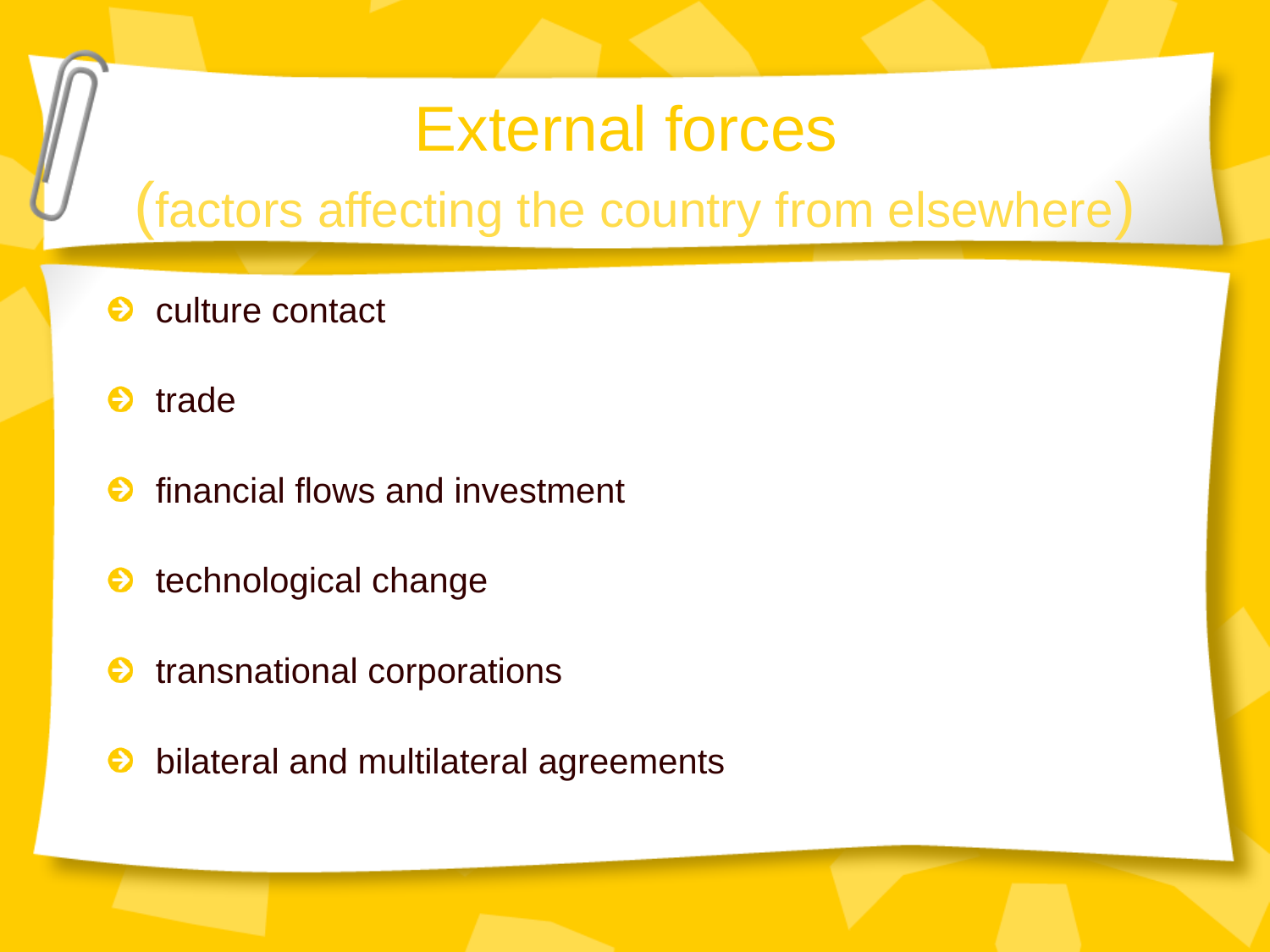

# External forces (factors affecting the country from elsewhere)
culture contact

trade

financial flows and investment

technological change

transnational corporations

bilateral and multilateral agreements